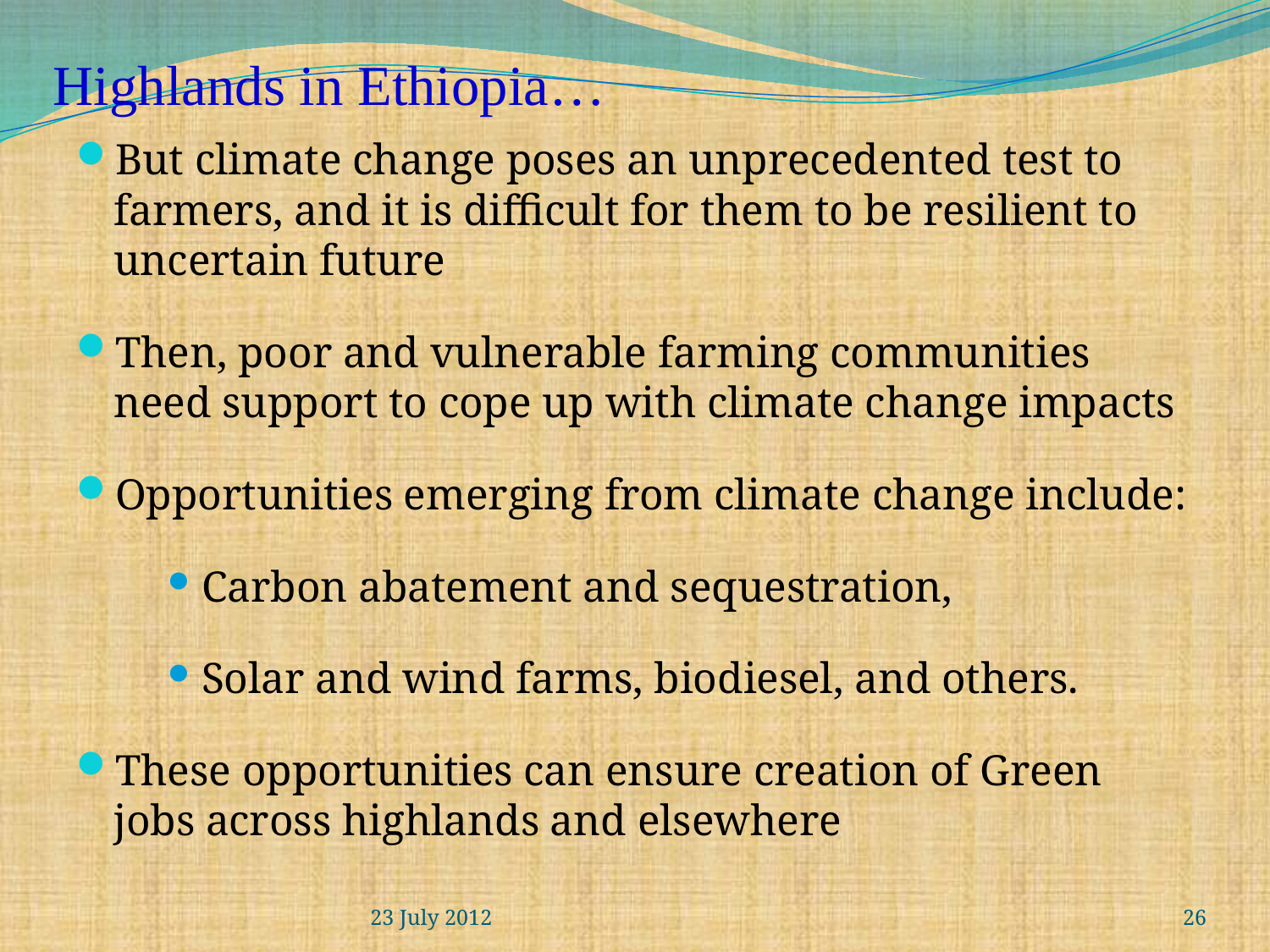

# Highlands in Ethiopia…
But climate change poses an unprecedented test to farmers, and it is difficult for them to be resilient to uncertain future
Then, poor and vulnerable farming communities need support to cope up with climate change impacts
Opportunities emerging from climate change include:
Carbon abatement and sequestration,
Solar and wind farms, biodiesel, and others.
These opportunities can ensure creation of Green jobs across highlands and elsewhere

23 July 2012
26